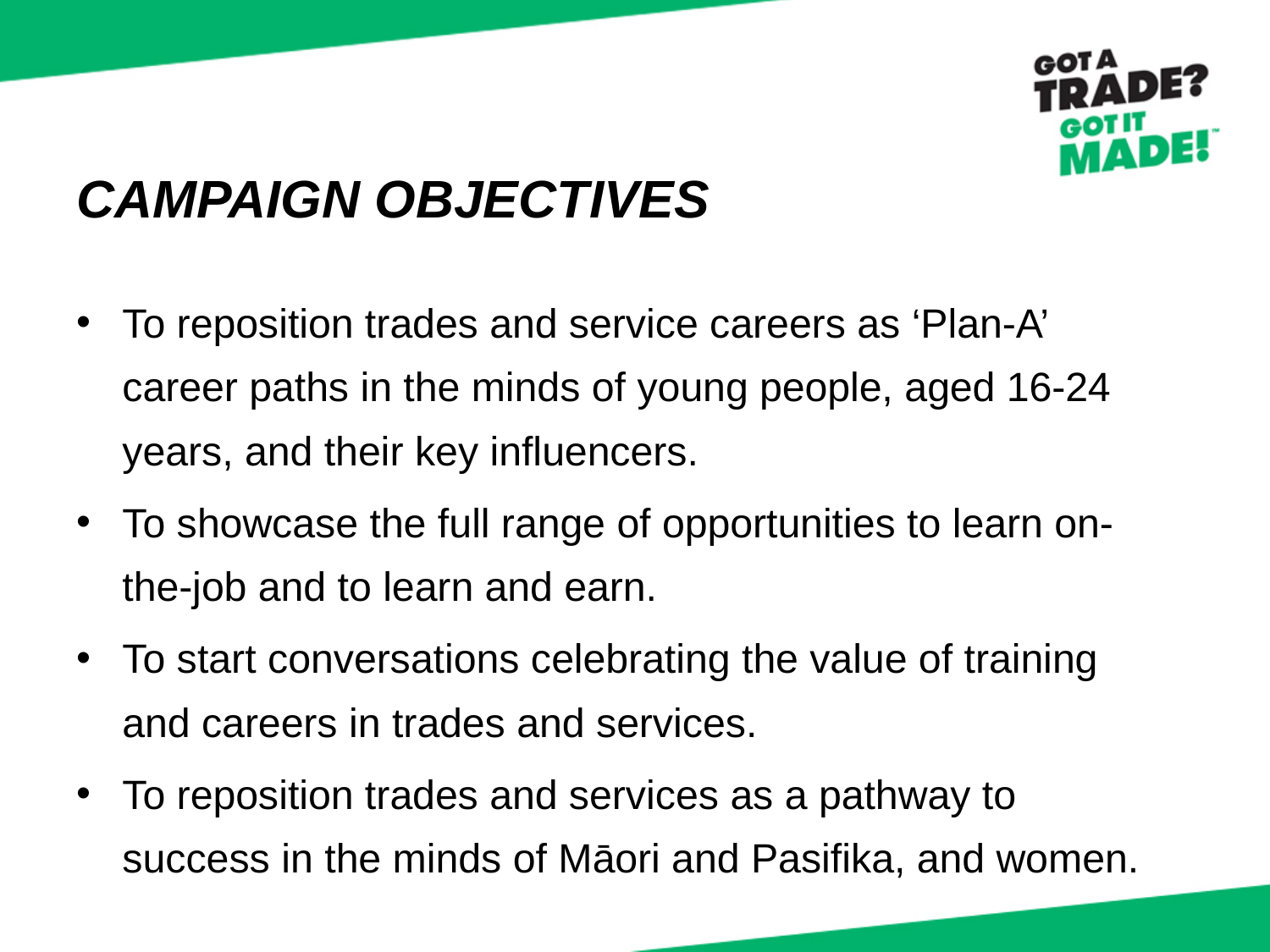

# CAMPAIGN OBJECTIVES
To reposition trades and service careers as ‘Plan-A’ career paths in the minds of young people, aged 16-24 years, and their key influencers.
To showcase the full range of opportunities to learn on-the-job and to learn and earn.
To start conversations celebrating the value of training and careers in trades and services.
To reposition trades and services as a pathway to success in the minds of Māori and Pasifika, and women.